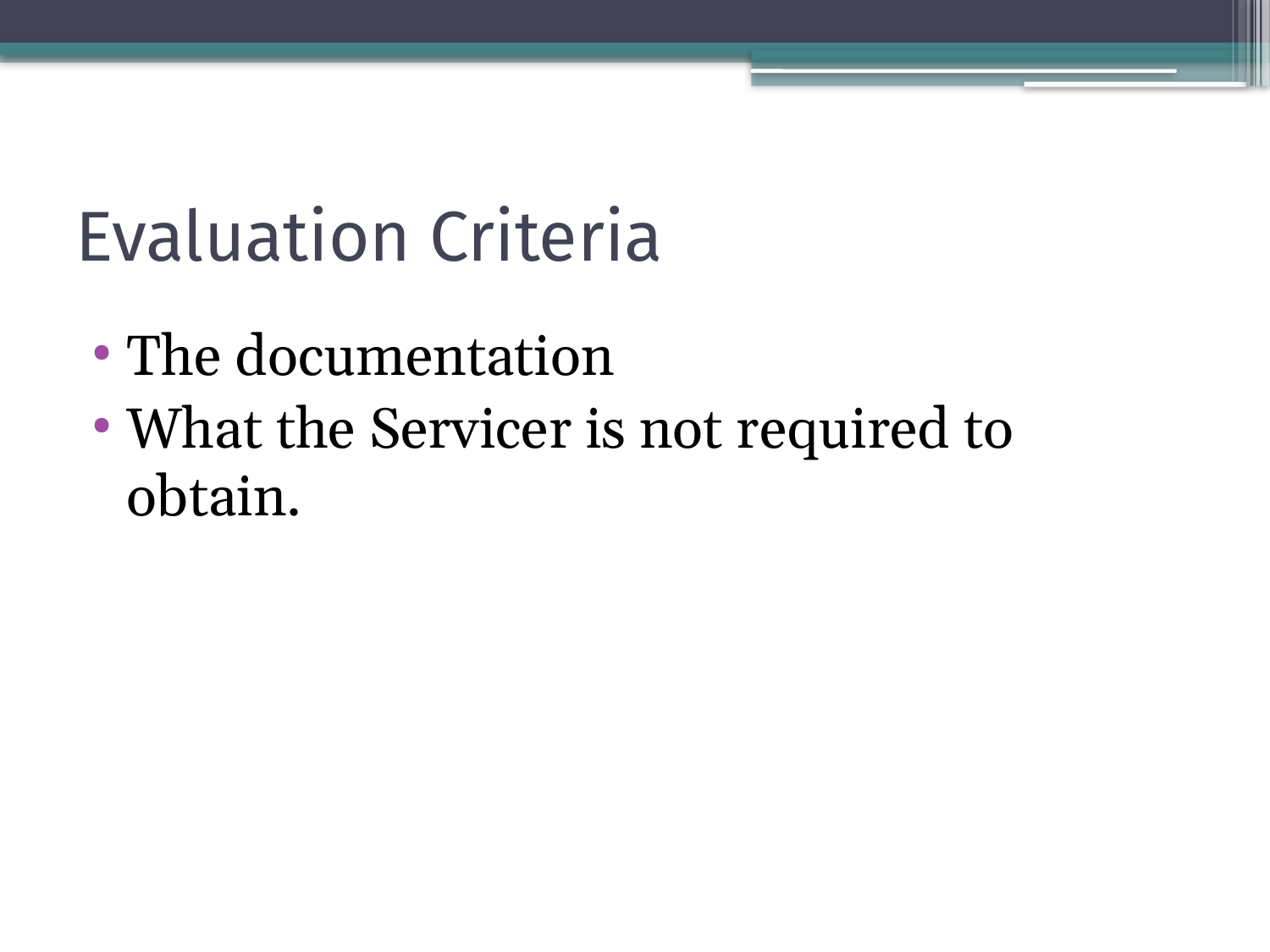

# Evaluation Criteria
The documentation
What the Servicer is not required to obtain.